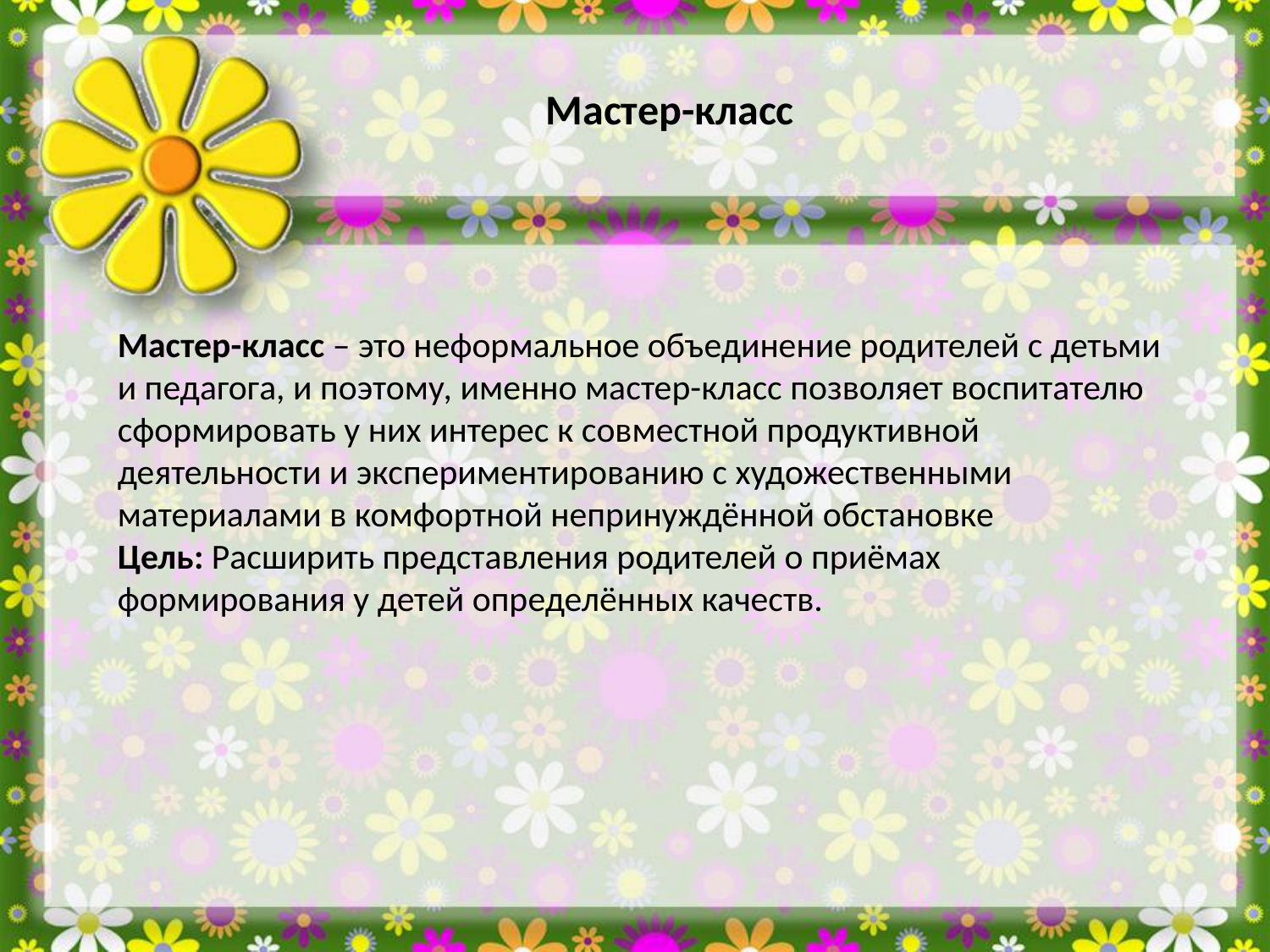

Мастер-класс
Мастер-класс – это неформальное объединение родителей с детьми и педагога, и поэтому, именно мастер-класс позволяет воспитателю сформировать у них интерес к совместной продуктивной деятельности и экспериментированию с художественными материалами в комфортной непринуждённой обстановке
Цель: Расширить представления родителей о приёмах формирования у детей определённых качеств.